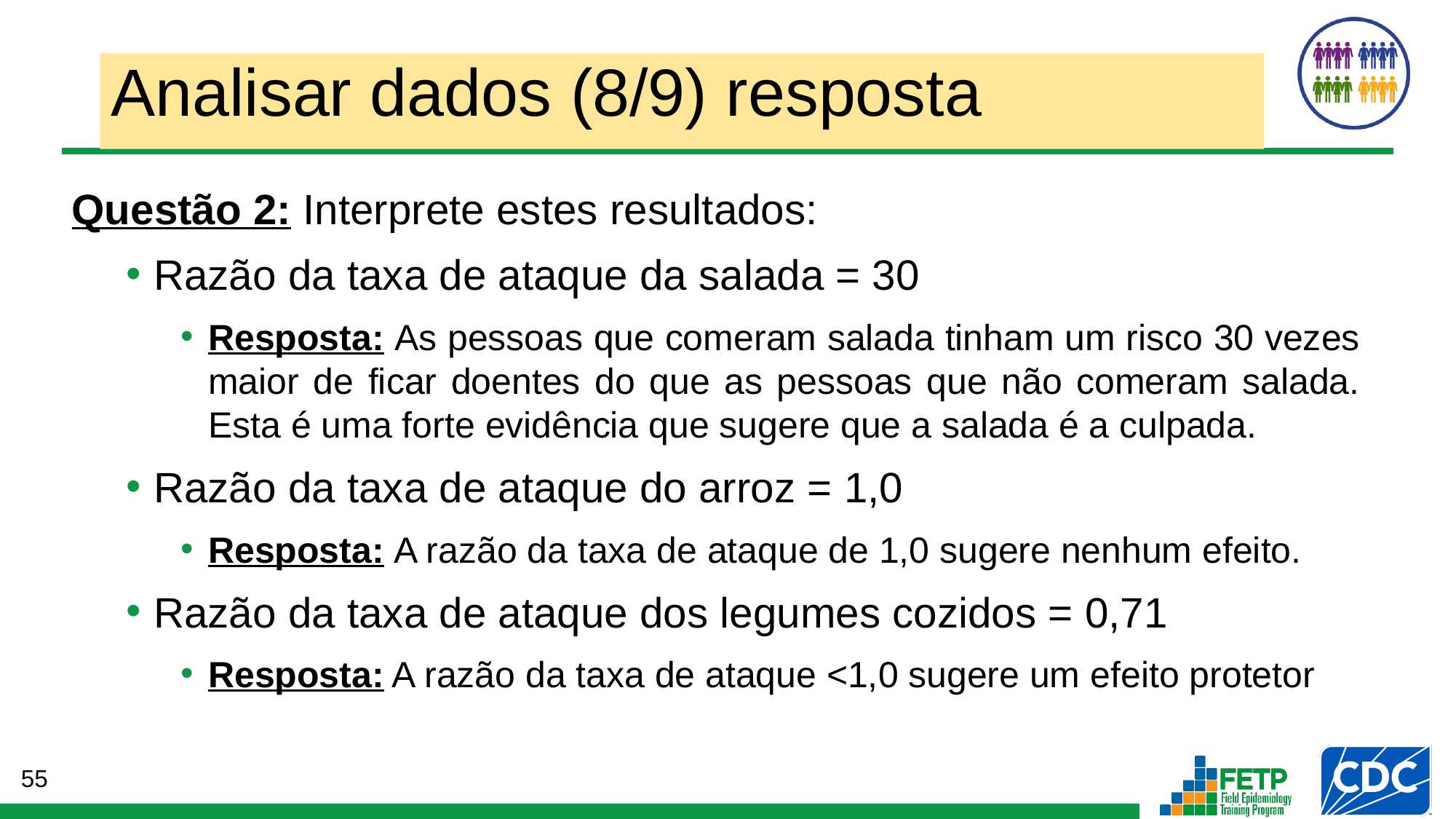

# Analisar dados (8/9) resposta
Questão 2: Interprete estes resultados:
Razão da taxa de ataque da salada = 30
Resposta: As pessoas que comeram salada tinham um risco 30 vezes maior de ficar doentes do que as pessoas que não comeram salada. Esta é uma forte evidência que sugere que a salada é a culpada.
Razão da taxa de ataque do arroz = 1,0
Resposta: A razão da taxa de ataque de 1,0 sugere nenhum efeito.
Razão da taxa de ataque dos legumes cozidos = 0,71
Resposta: A razão da taxa de ataque <1,0 sugere um efeito protetor